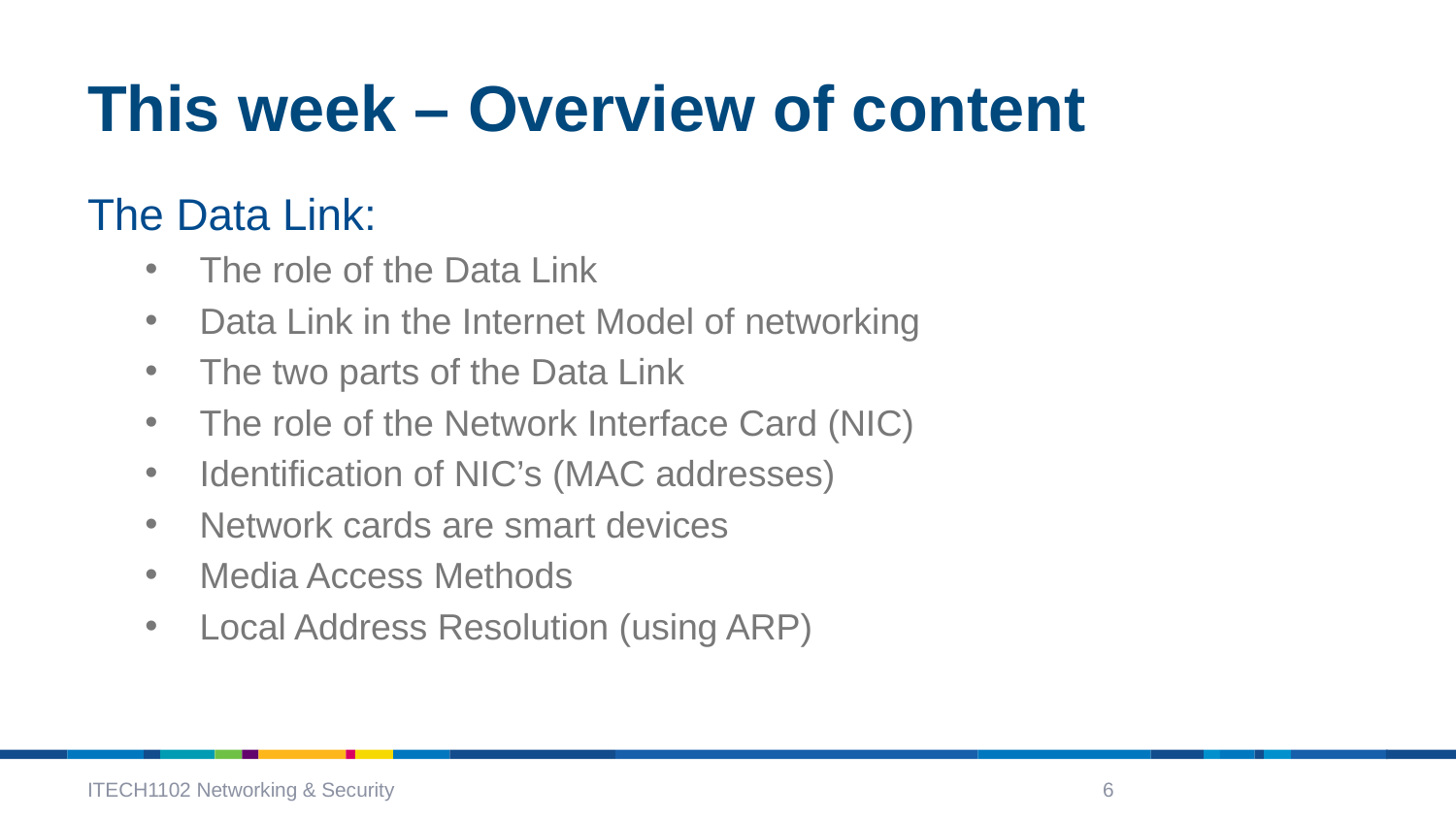

# This week – Overview of content
The Data Link:
The role of the Data Link
Data Link in the Internet Model of networking
The two parts of the Data Link
The role of the Network Interface Card (NIC)
Identification of NIC’s (MAC addresses)
Network cards are smart devices
Media Access Methods
Local Address Resolution (using ARP)
ITECH1102 Networking & Security
6